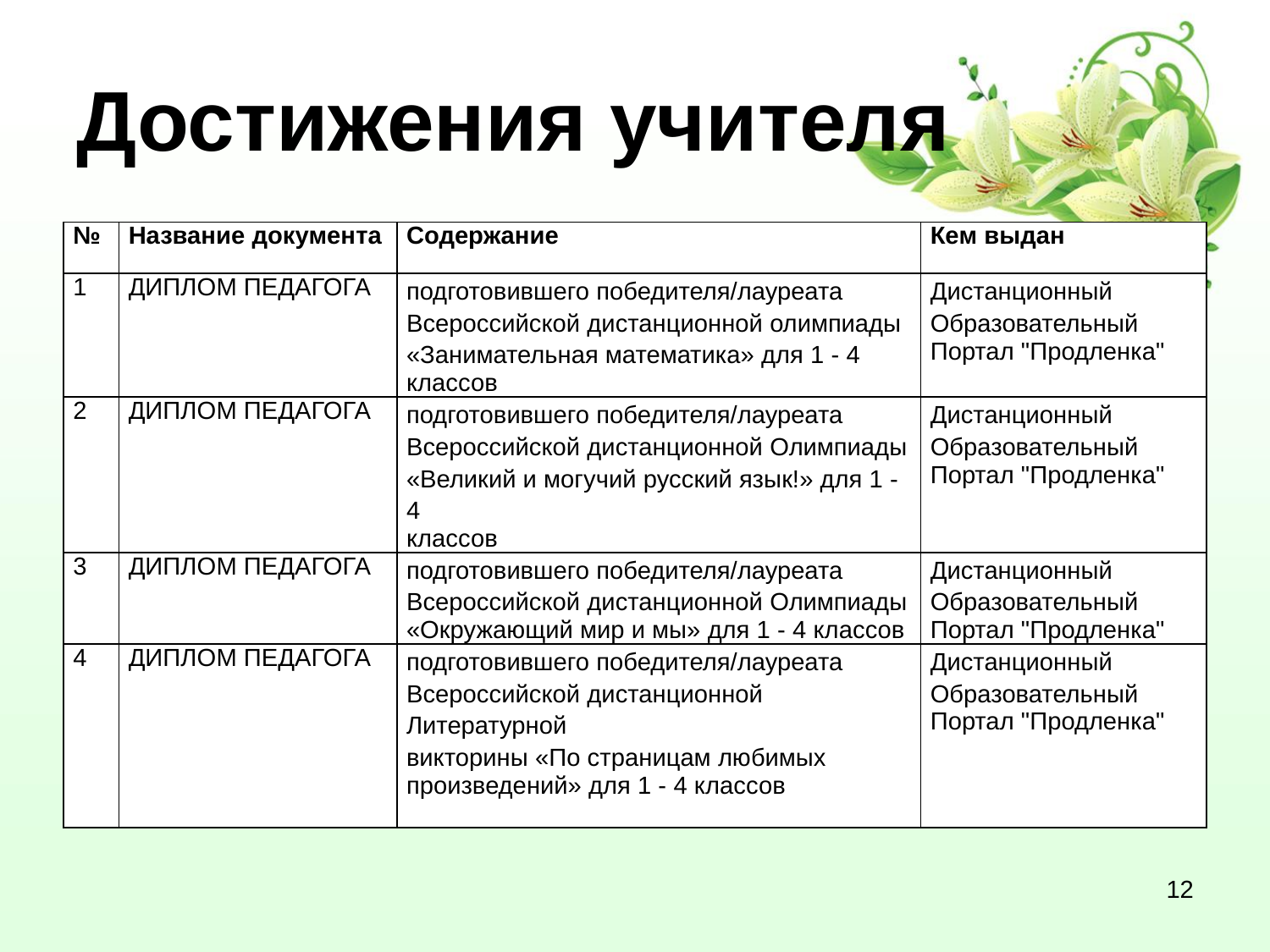

# Достижения учителя
| № | Название документа | Содержание | Кем выдан |
| --- | --- | --- | --- |
| 1 | ДИПЛОМ ПЕДАГОГА | подготовившего победителя/лауреата Всероссийской дистанционной олимпиады «Занимательная математика» для 1 - 4 классов | Дистанционный Образовательный Портал "Продленка" |
| 2 | ДИПЛОМ ПЕДАГОГА | подготовившего победителя/лауреата Всероссийской дистанционной Олимпиады «Великий и могучий русский язык!» для 1 - 4 классов | Дистанционный Образовательный Портал "Продленка" |
| 3 | ДИПЛОМ ПЕДАГОГА | подготовившего победителя/лауреата Всероссийской дистанционной Олимпиады «Окружающий мир и мы» для 1 - 4 классов | Дистанционный Образовательный Портал "Продленка" |
| 4 | ДИПЛОМ ПЕДАГОГА | подготовившего победителя/лауреата Всероссийской дистанционной Литературной викторины «По страницам любимых произведений» для 1 - 4 классов | Дистанционный Образовательный Портал "Продленка" |
12